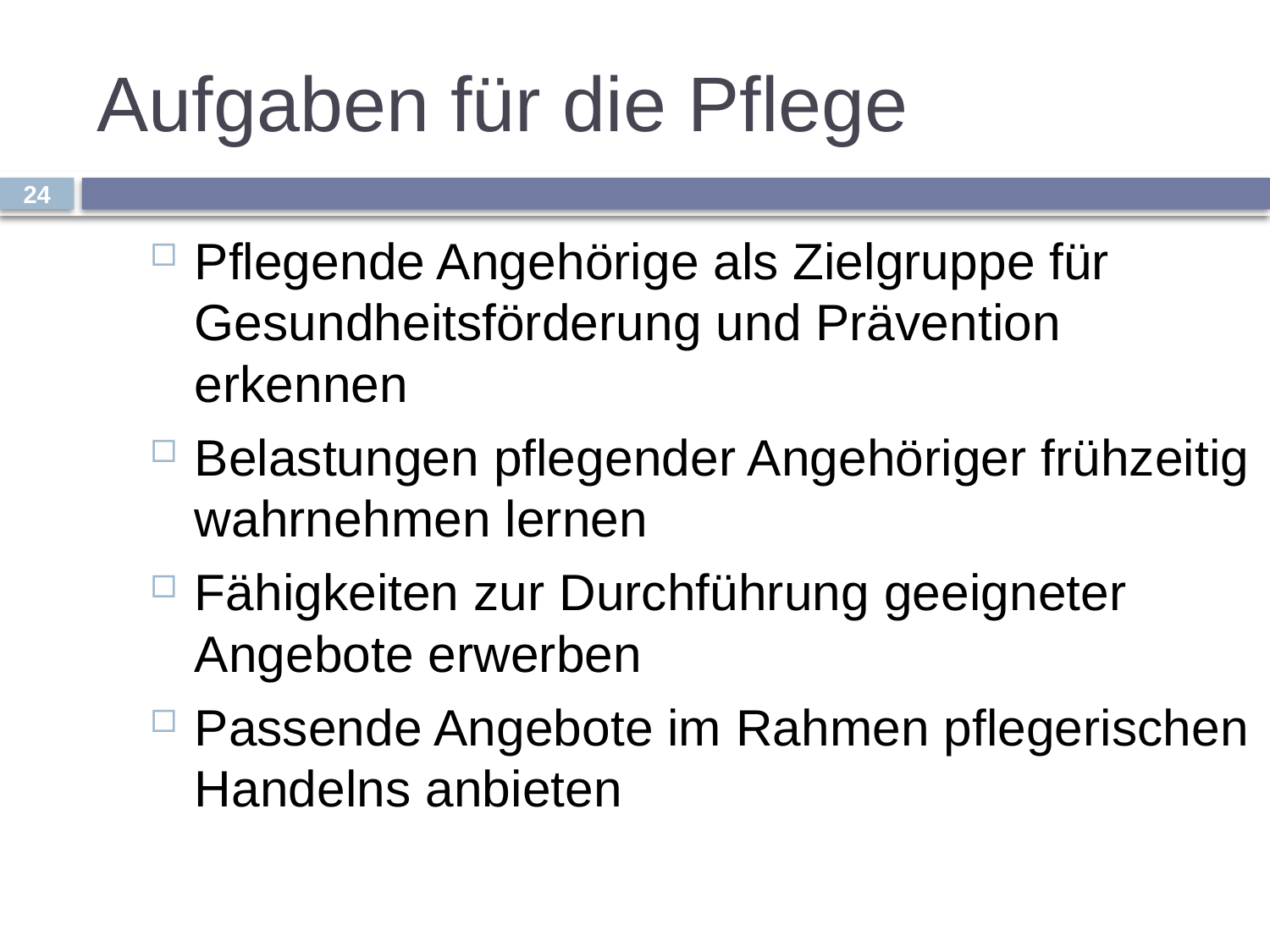

# Aufgaben für die Pflege
24
Pflegende Angehörige als Zielgruppe für Gesundheitsförderung und Prävention erkennen
Belastungen pflegender Angehöriger frühzeitig wahrnehmen lernen
Fähigkeiten zur Durchführung geeigneter Angebote erwerben
Passende Angebote im Rahmen pflegerischen Handelns anbieten